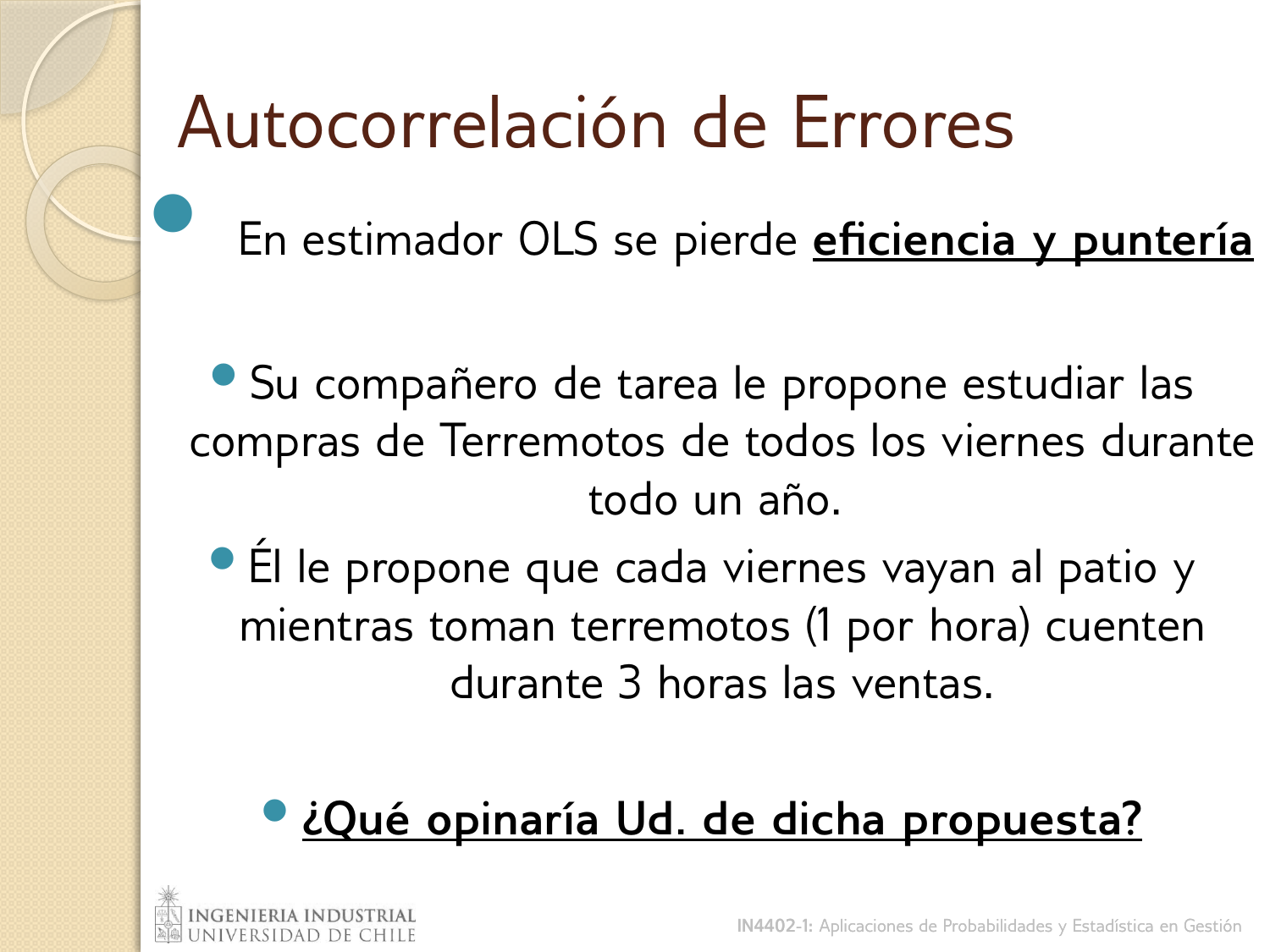

# Autocorrelación de Errores
 En estimador OLS se pierde eficiencia y puntería

Su compañero de tarea le propone estudiar las compras de Terremotos de todos los viernes durante todo un año.
Él le propone que cada viernes vayan al patio y mientras toman terremotos (1 por hora) cuenten durante 3 horas las ventas.

¿Qué opinaría Ud. de dicha propuesta?

IN4402-1: Aplicaciones de Probabilidades y Estadística en Gestión